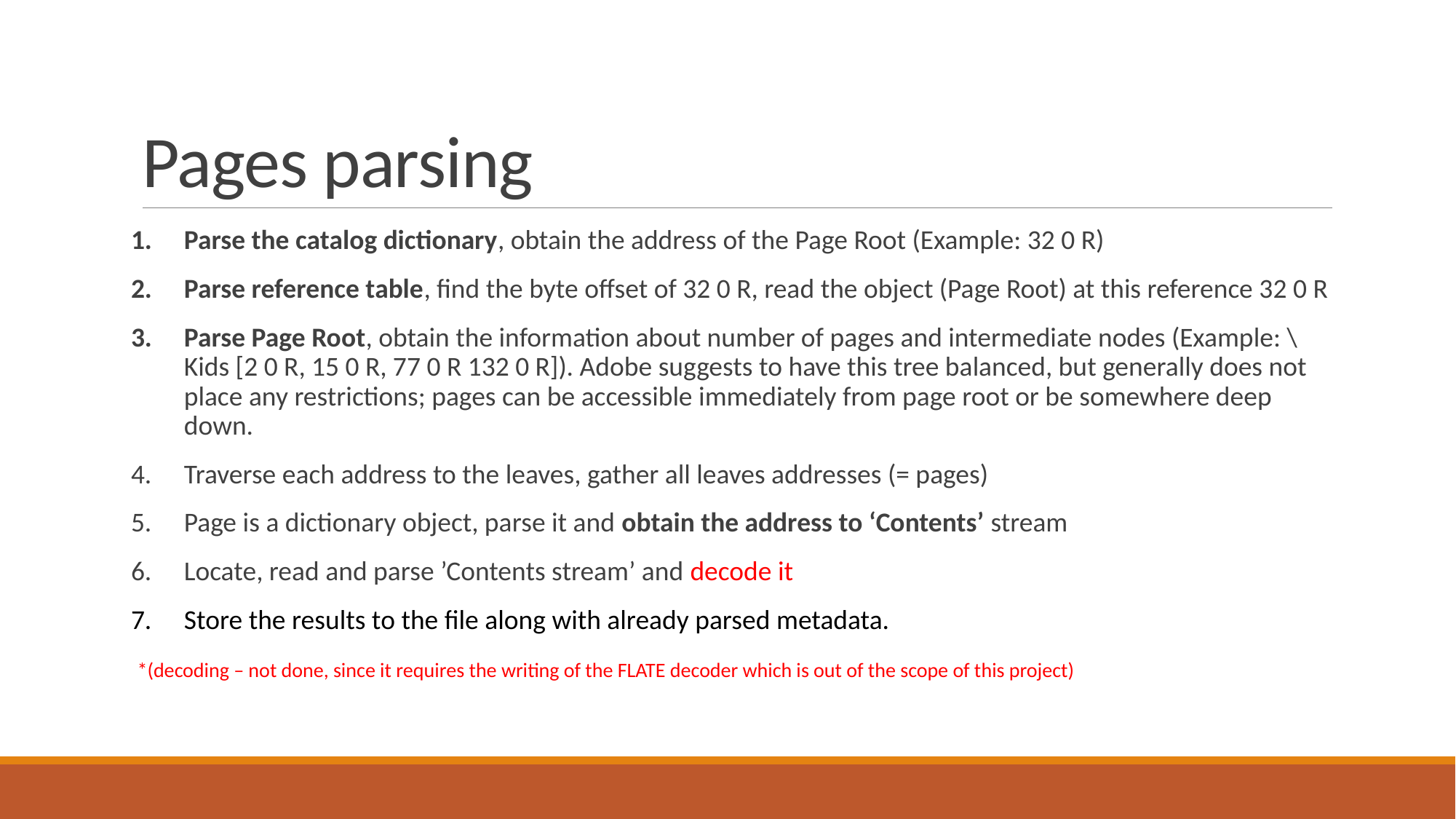

# Pages parsing
Parse the catalog dictionary, obtain the address of the Page Root (Example: 32 0 R)
Parse reference table, find the byte offset of 32 0 R, read the object (Page Root) at this reference 32 0 R
Parse Page Root, obtain the information about number of pages and intermediate nodes (Example: \Kids [2 0 R, 15 0 R, 77 0 R 132 0 R]). Adobe suggests to have this tree balanced, but generally does not place any restrictions; pages can be accessible immediately from page root or be somewhere deep down.
Traverse each address to the leaves, gather all leaves addresses (= pages)
Page is a dictionary object, parse it and obtain the address to ‘Contents’ stream
Locate, read and parse ’Contents stream’ and decode it
Store the results to the file along with already parsed metadata.
 *(decoding – not done, since it requires the writing of the FLATE decoder which is out of the scope of this project)